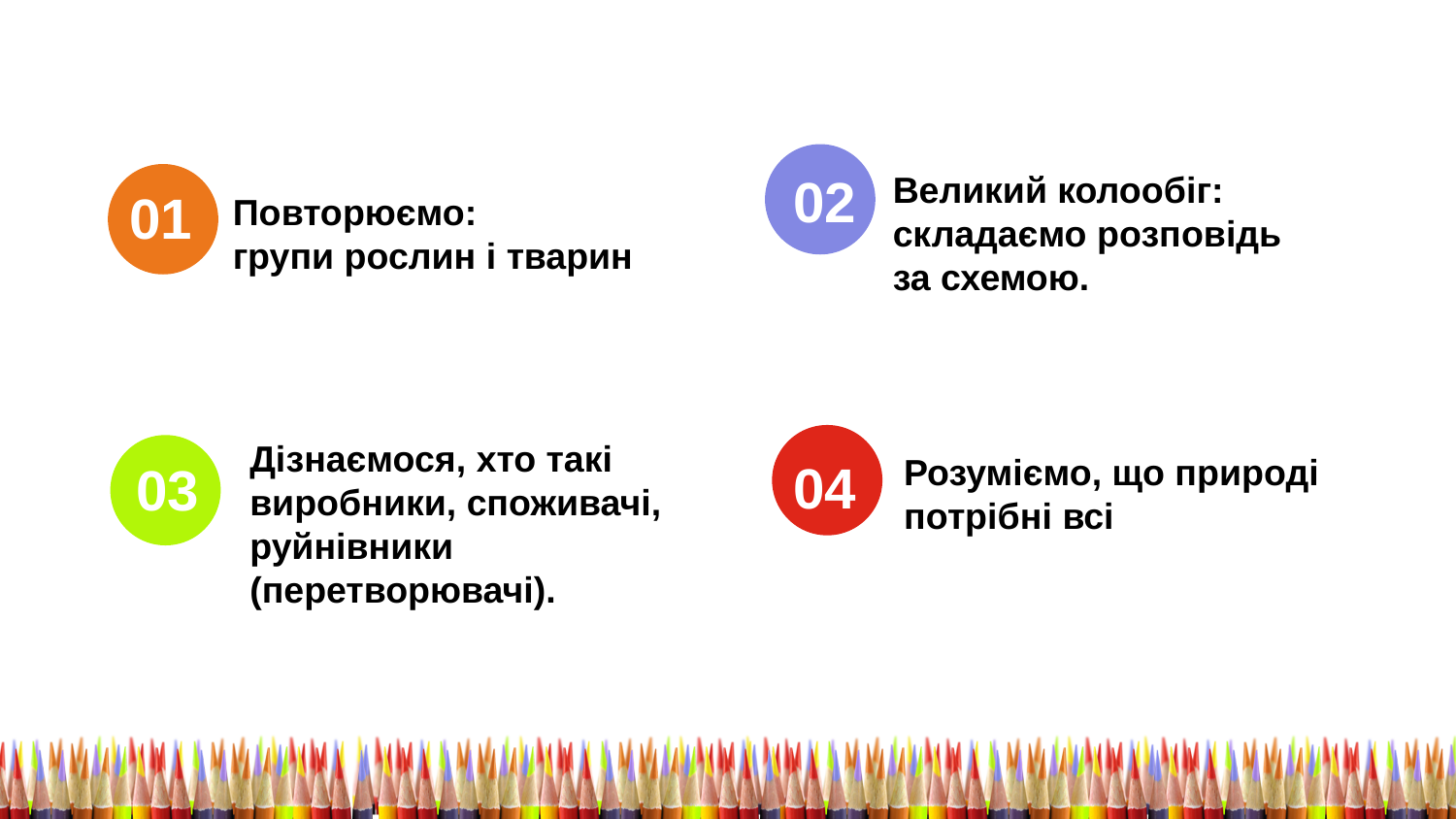

Великий колообіг:
складаємо розповідь
за схемою.

02
01
Повторюємо:
групи рослин і тварин

Дізнаємося, хто такі
виробники, споживачі,
руйнівники
(перетворювачі).

Розуміємо, що природі
потрібні всі
04
03